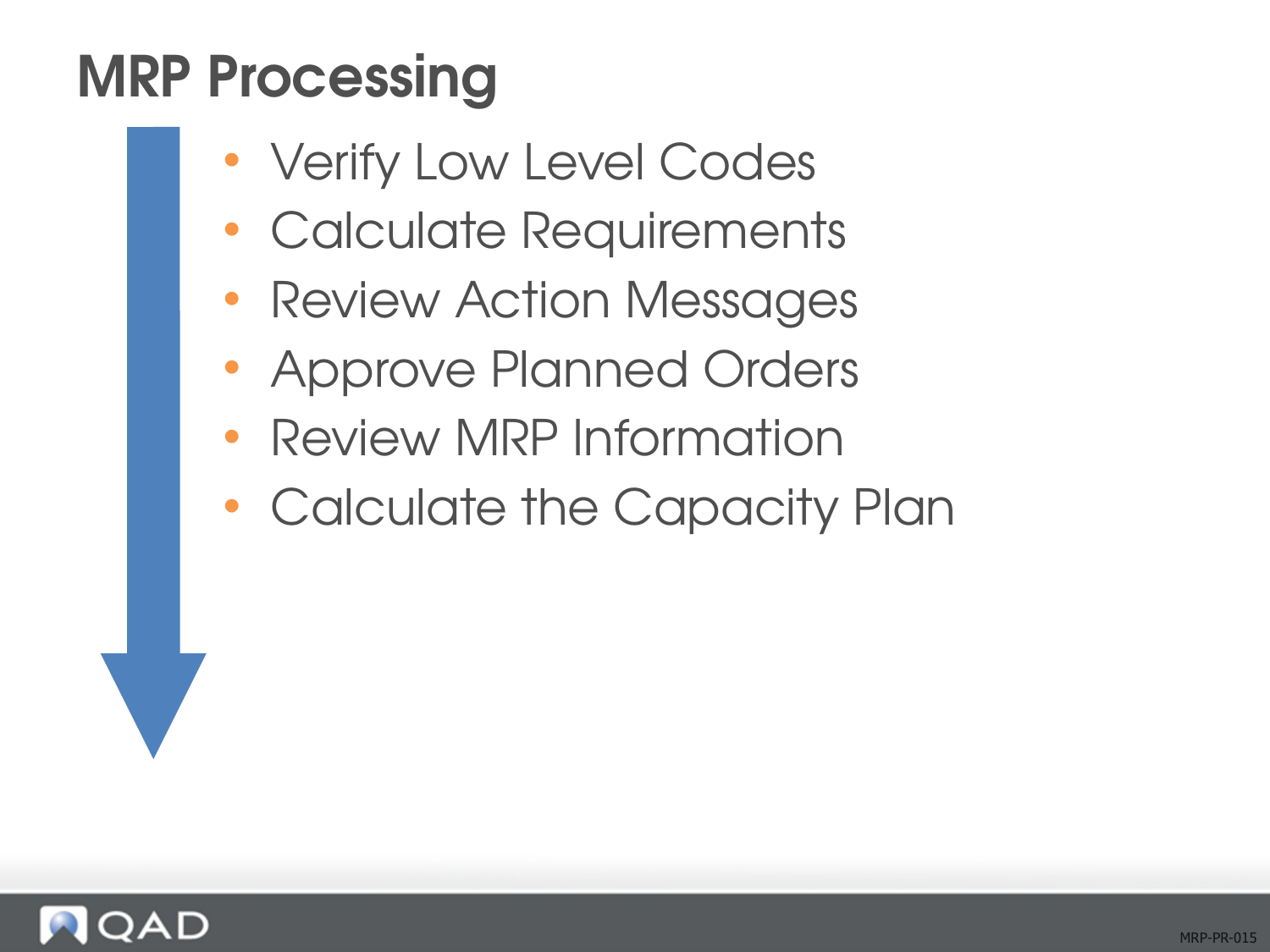

# MRP Processing
Verify Low Level Codes
Calculate Requirements
Review Action Messages
Approve Planned Orders
Review MRP Information
Calculate the Capacity Plan

MRP-PR-015